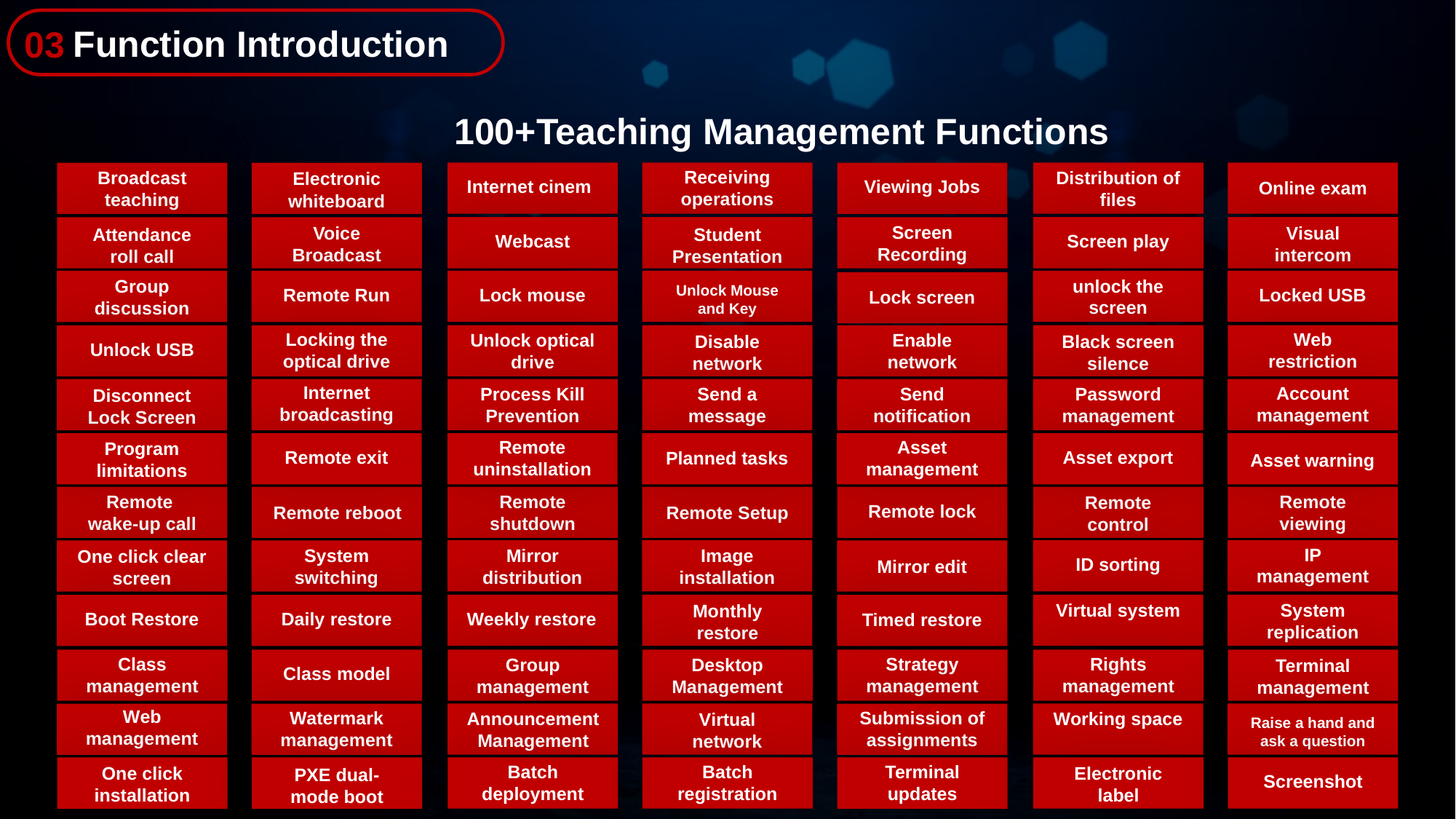

Function Introduction
03
100+Teaching Management Functions
Receiving operations
Distribution of files
Broadcast teaching
Electronic whiteboard

Internet cinem
Viewing Jobs
Online exam
Screen Recording
Visual intercom
Voice Broadcast

Student Presentation
Attendance roll call
Webcast
Screen play
unlock the screen
Group discussion

Unlock Mouse and Key
Lock mouse
Locked USB
Remote Run
Lock screen
Web restriction
Locking the optical drive
Unlock optical drive
Enable network
Disable network
Black screen silence

Unlock USB
Internet broadcasting
Account management
Process Kill Prevention
Send a message
Password management
Send notification
Disconnect Lock Screen

Remote uninstallation
Asset management
Program limitations

Asset export
Remote exit
Planned tasks
Asset warning
Remote shutdown
Remote viewing
Remote
wake-up call
Remote control

Remote lock
Remote Setup
Remote reboot
IP management
Mirror distribution
Image installation
System switching
One click clear screen

ID sorting
Mirror edit
Virtual system
System replication
Monthly restore

Weekly restore
Boot Restore
Daily restore
Timed restore
Rights management
Class management
Strategy management
Group management
Desktop Management
Terminal management

Class model
Web management
Watermark management
Submission of assignments
Announcement Management
Working space
Virtual network

Raise a hand and ask a question
Batch deployment
Batch registration
Terminal updates
One click installation
Electronic label

PXE dual-mode boot
Screenshot